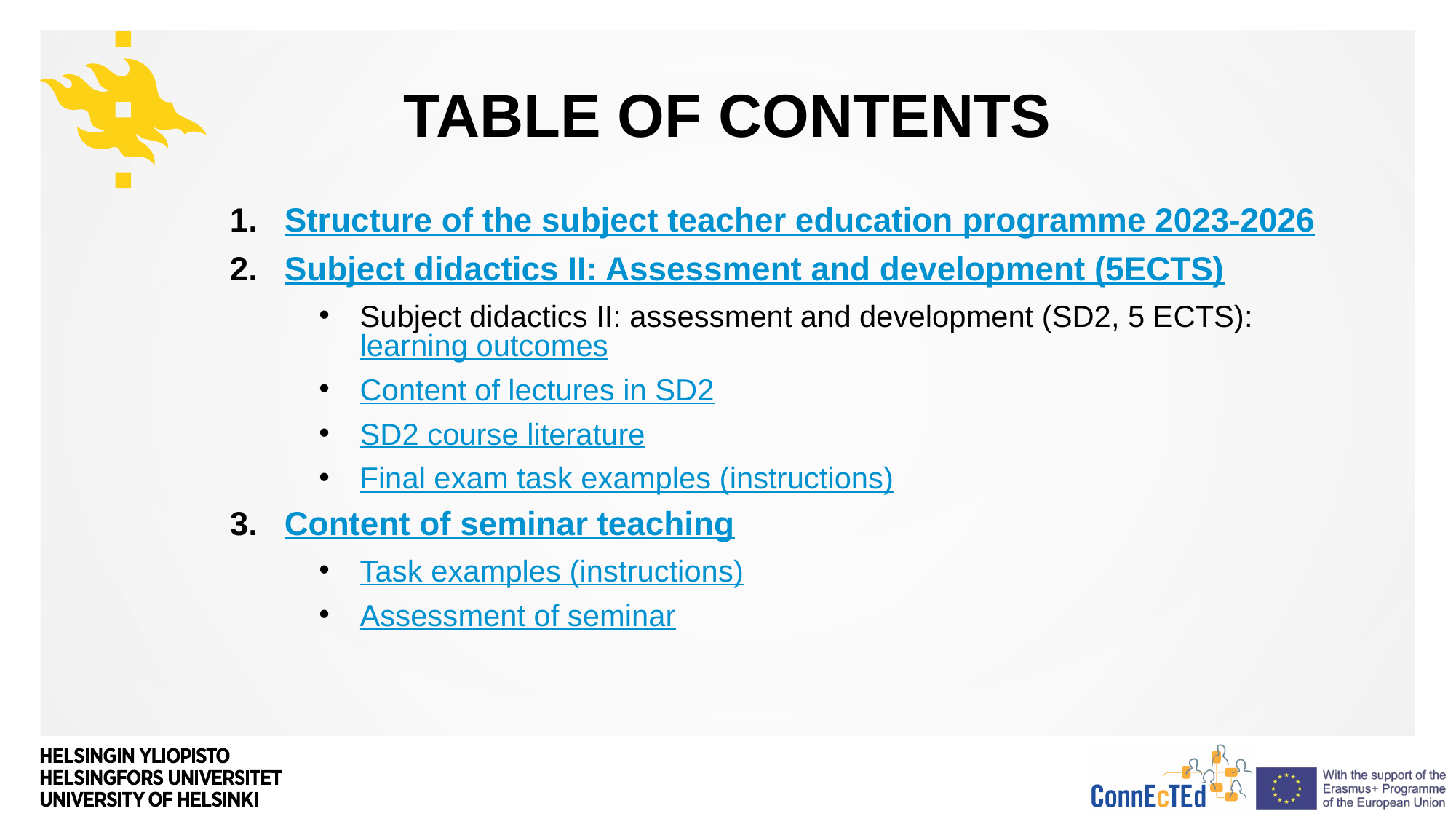

# Table of contents
Structure of the subject teacher education programme 2023-2026
Subject didactics II: Assessment and development (5ECTS)
Subject didactics II: assessment and development (SD2, 5 ECTS):
learning outcomes
Content of lectures in SD2
SD2 course literature
Final exam task examples (instructions)
Content of seminar teaching
Task examples (instructions)
Assessment of seminar